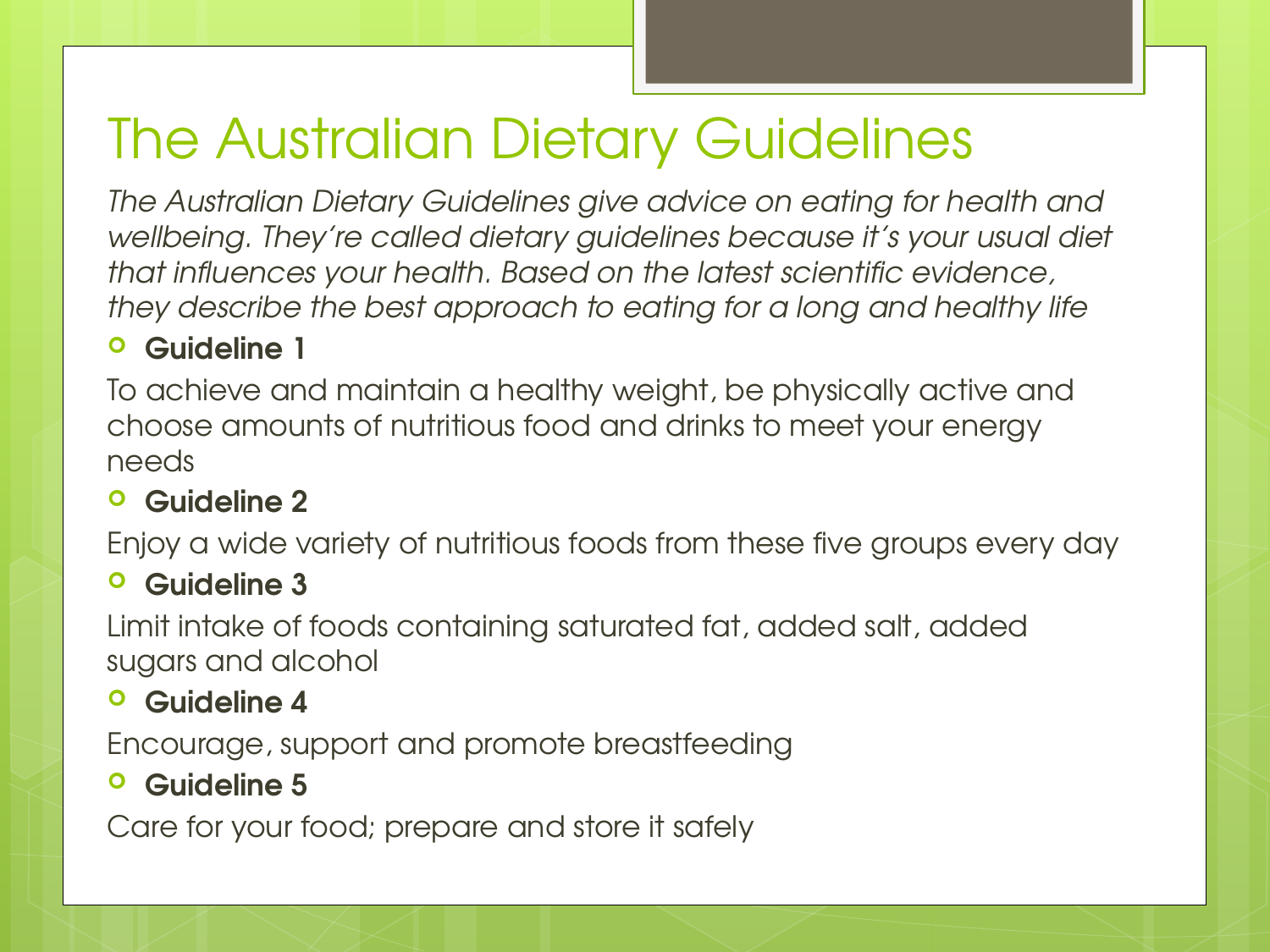

# The Australian Dietary Guidelines
The Australian Dietary Guidelines give advice on eating for health and wellbeing. They’re called dietary guidelines because it’s your usual diet that influences your health. Based on the latest scientific evidence, they describe the best approach to eating for a long and healthy life
Guideline 1
To achieve and maintain a healthy weight, be physically active and choose amounts of nutritious food and drinks to meet your energy needs
Guideline 2
Enjoy a wide variety of nutritious foods from these five groups every day
Guideline 3
Limit intake of foods containing saturated fat, added salt, added sugars and alcohol
Guideline 4
Encourage, support and promote breastfeeding
Guideline 5
Care for your food; prepare and store it safely